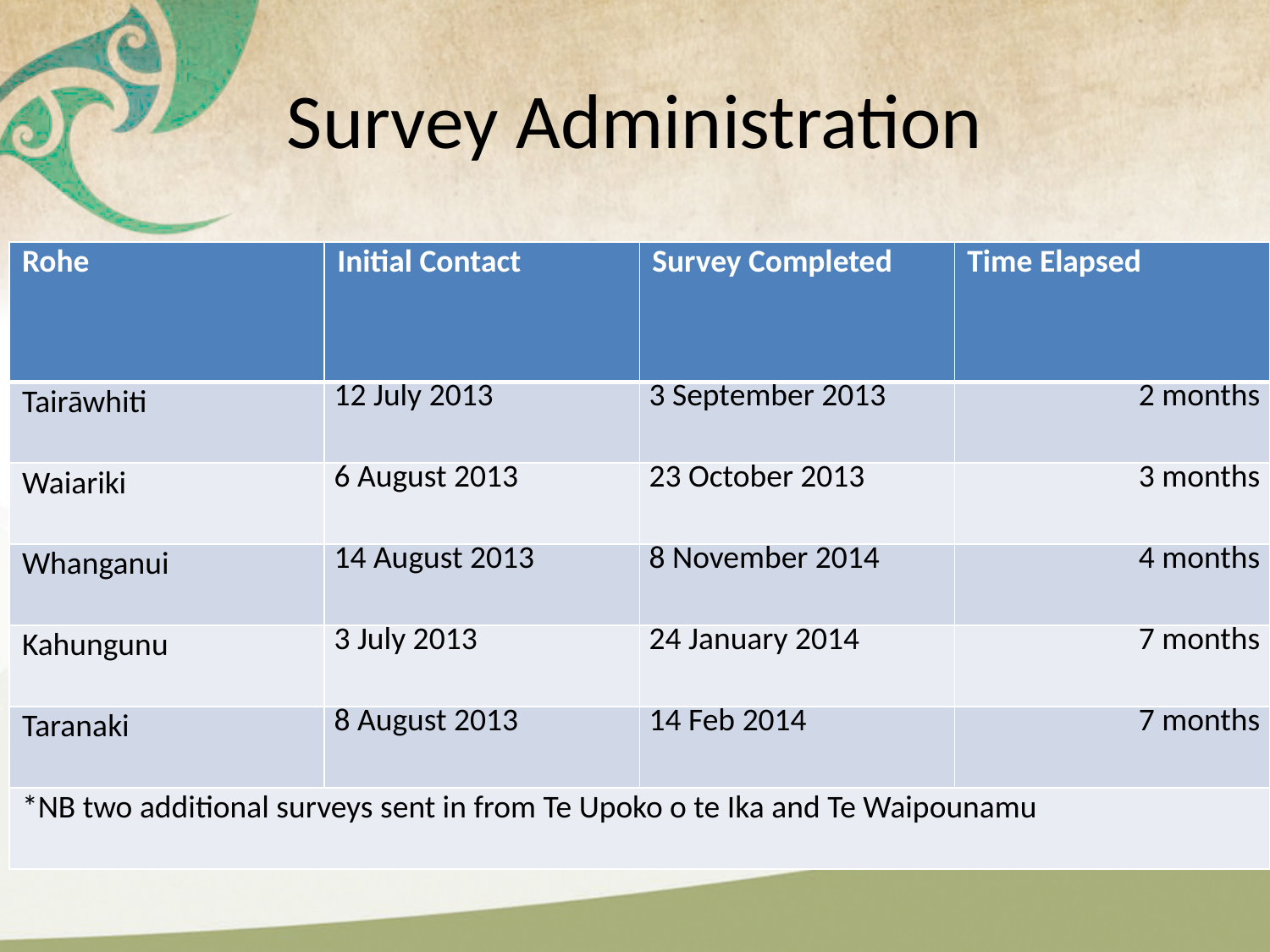

# Survey Administration
| Rohe | Initial Contact | Survey Completed | Time Elapsed |
| --- | --- | --- | --- |
| Tairāwhiti | 12 July 2013 | 3 September 2013 | 2 months |
| Waiariki | 6 August 2013 | 23 October 2013 | 3 months |
| Whanganui | 14 August 2013 | 8 November 2014 | 4 months |
| Kahungunu | 3 July 2013 | 24 January 2014 | 7 months |
| Taranaki | 8 August 2013 | 14 Feb 2014 | 7 months |
| \*NB two additional surveys sent in from Te Upoko o te Ika and Te Waipounamu |  |  |  |